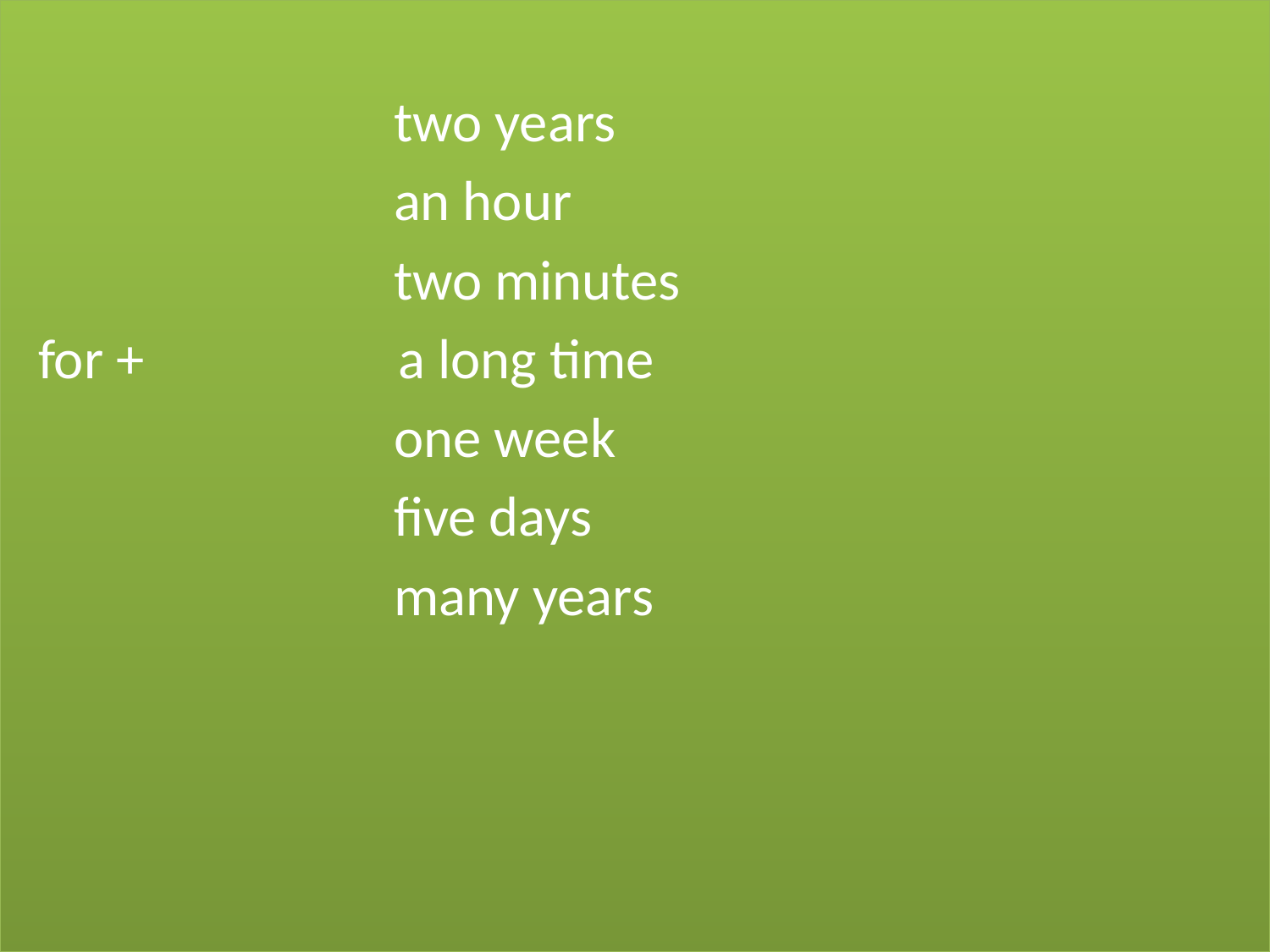

two years
                              an hour
                              two minutes
  for +                    a long time
                              one week
                              five days
                              many years